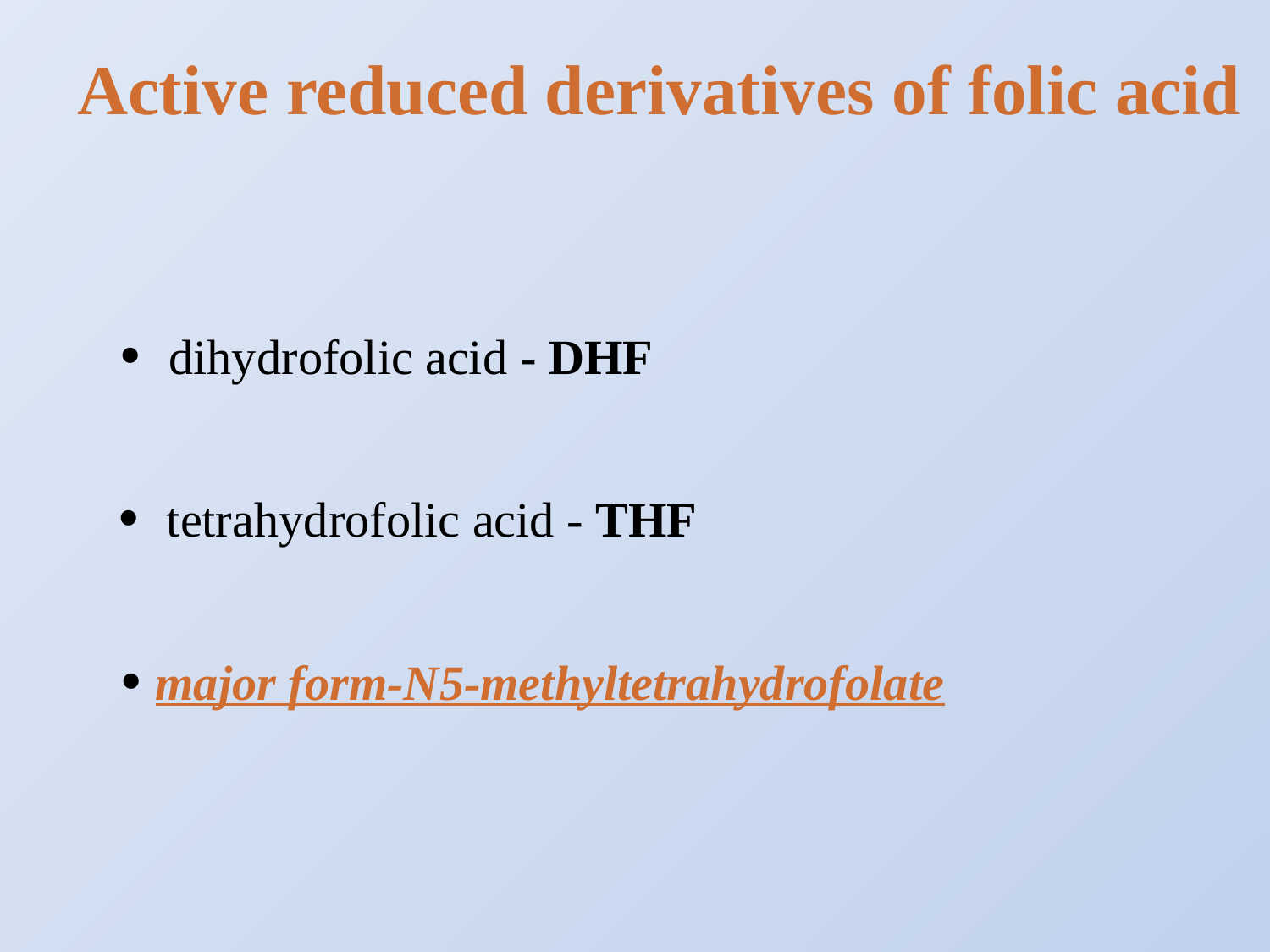

Active reduced derivatives of folic acid

•  dihydrofolic acid - DHF

•  tetrahydrofolic acid - THF

• major form-N5-methyltetrahydrofolate